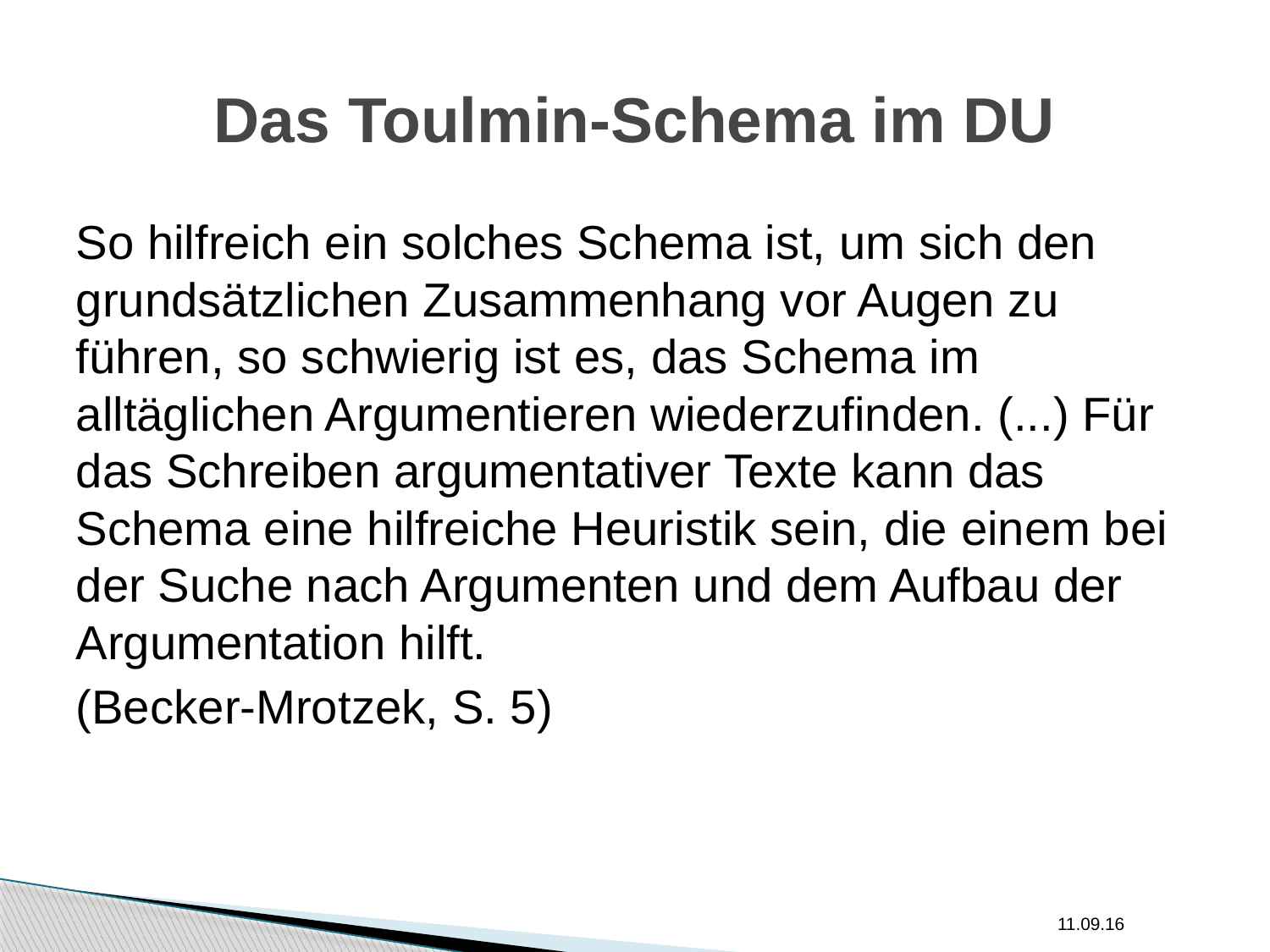

# Das Toulmin-Schema im DU
So hilfreich ein solches Schema ist, um sich den grundsätzlichen Zusammenhang vor Augen zu führen, so schwierig ist es, das Schema im alltäglichen Argumentieren wiederzufinden. (...) Für das Schreiben argumentativer Texte kann das Schema eine hilfreiche Heuristik sein, die einem bei der Suche nach Argumenten und dem Aufbau der Argumentation hilft.
(Becker-Mrotzek, S. 5)
11.09.16